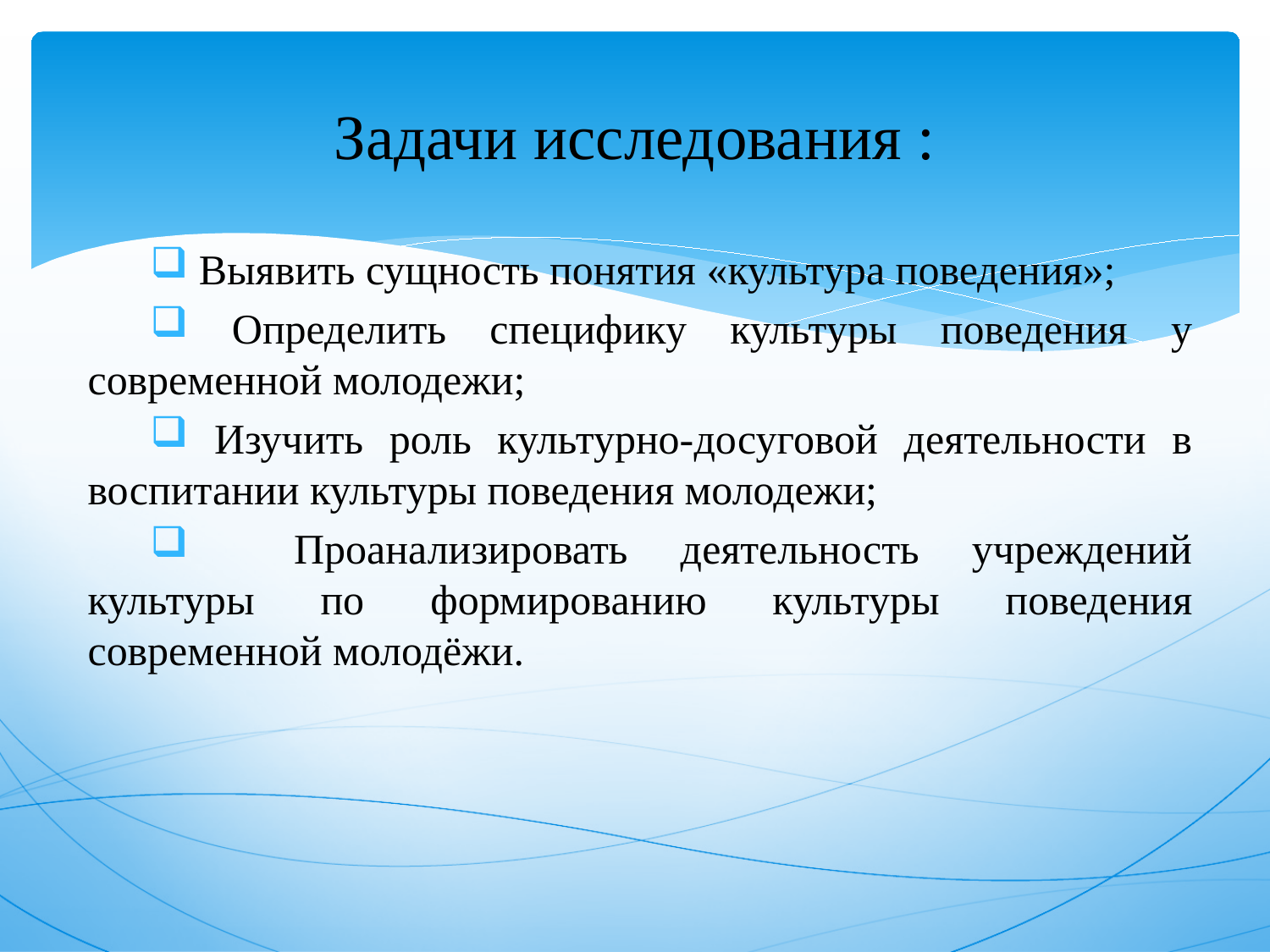

# Задачи исследования :
 Выявить сущность понятия «культура поведения»;
 Определить специфику культуры поведения у современной молодежи;
 Изучить роль культурно-досуговой деятельности в воспитании культуры поведения молодежи;
  Проанализировать деятельность учреждений культуры по формированию культуры поведения современной молодёжи.